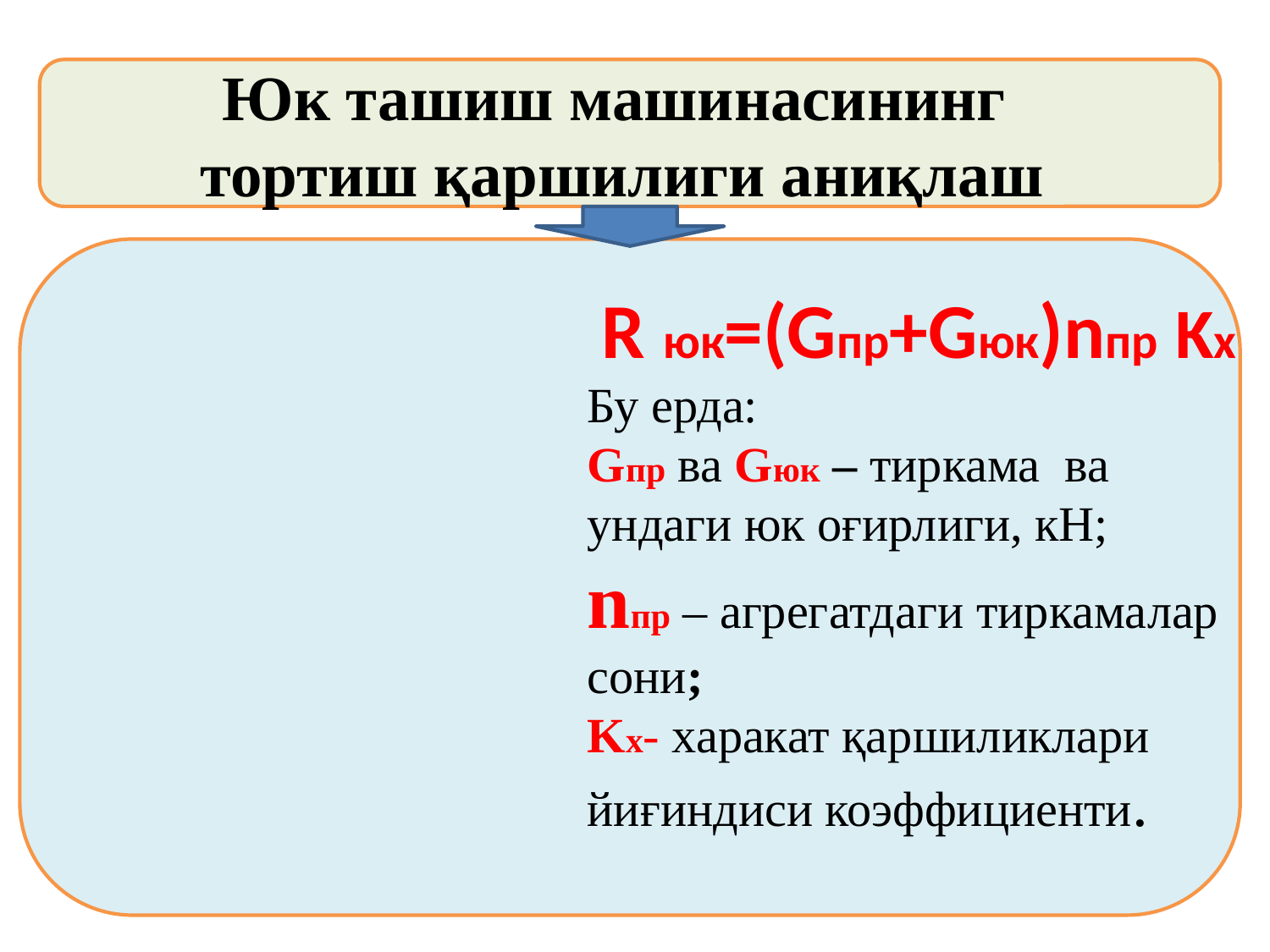

Юк ташиш машинасининг
тортиш қаршилиги аниқлаш

 R юк=(Gпр+Gюк)nпр Kх
Бу ерда:
Gпр ва Gюк – тиркама  ва ундаги юк оғирлиги, кН;
nпр – агрегатдаги тиркамалар сони;
Kх- харакат қаршиликлари йиғиндиси коэффициенти.